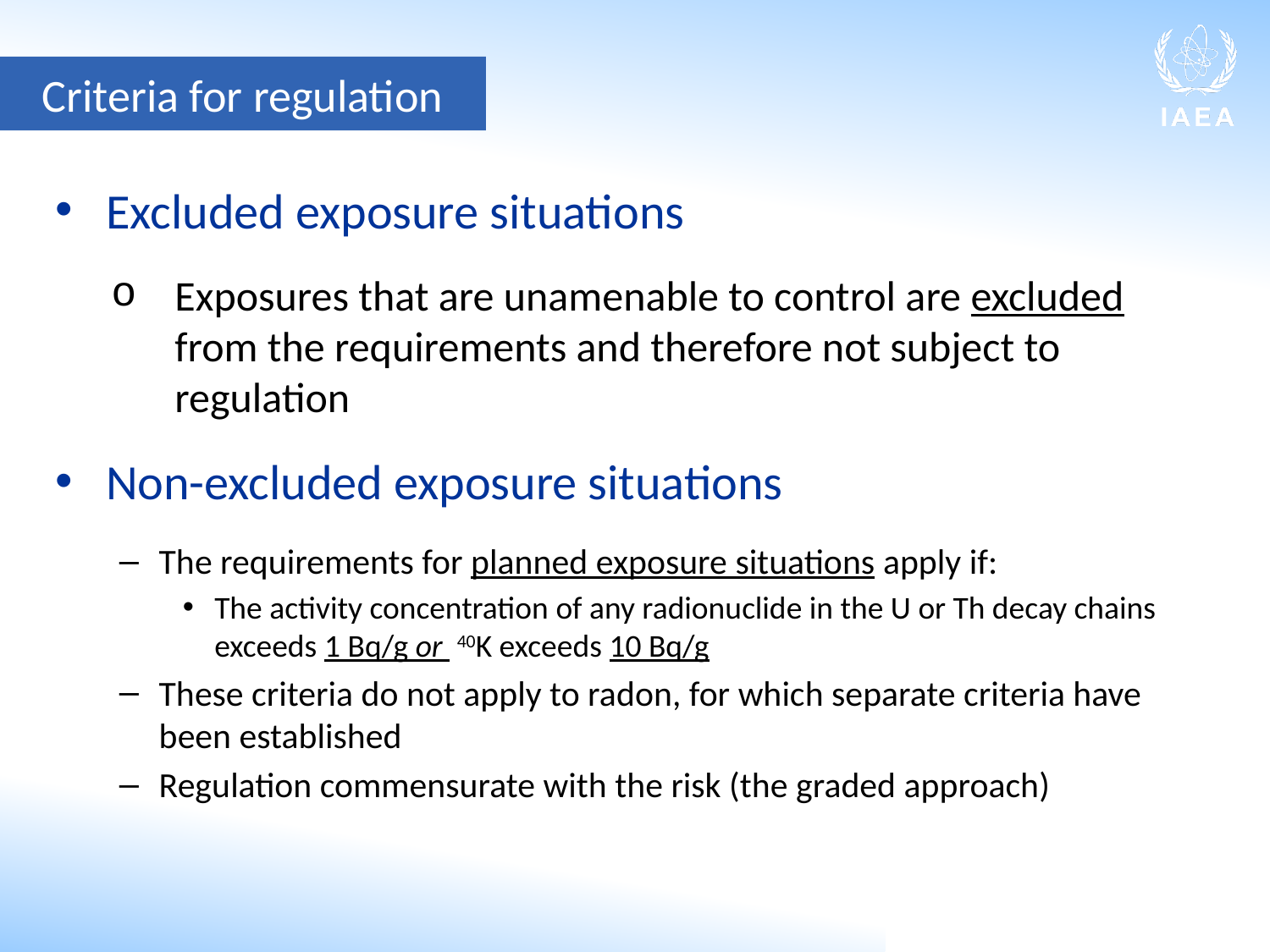

Criteria for regulation
Excluded exposure situations
Exposures that are unamenable to control are excluded from the requirements and therefore not subject to regulation
Non-excluded exposure situations
The requirements for planned exposure situations apply if:
The activity concentration of any radionuclide in the U or Th decay chains exceeds 1 Bq/g or  40K exceeds 10 Bq/g
These criteria do not apply to radon, for which separate criteria have been established
Regulation commensurate with the risk (the graded approach)